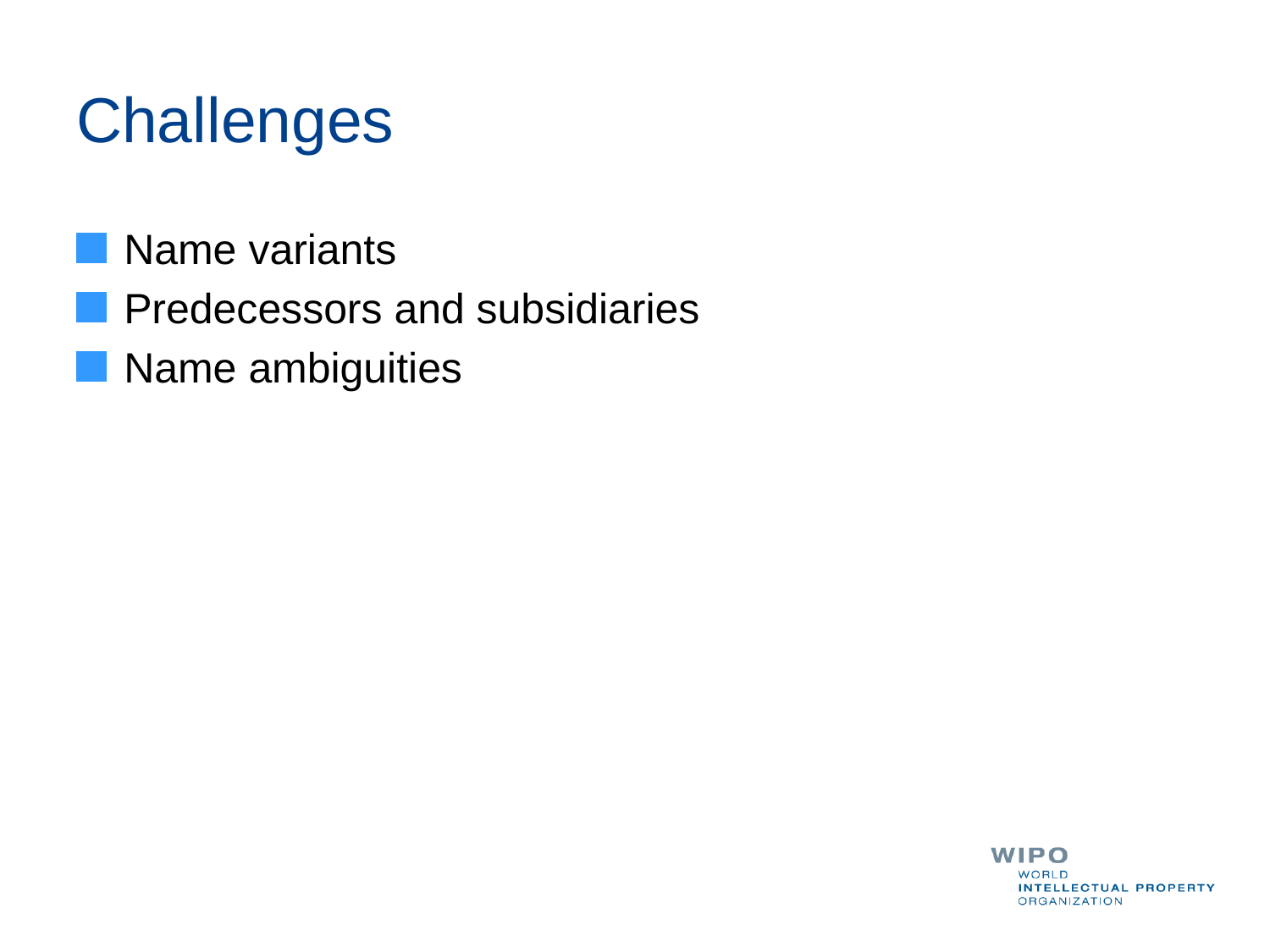

# Challenges
Name variants
Predecessors and subsidiaries
Name ambiguities